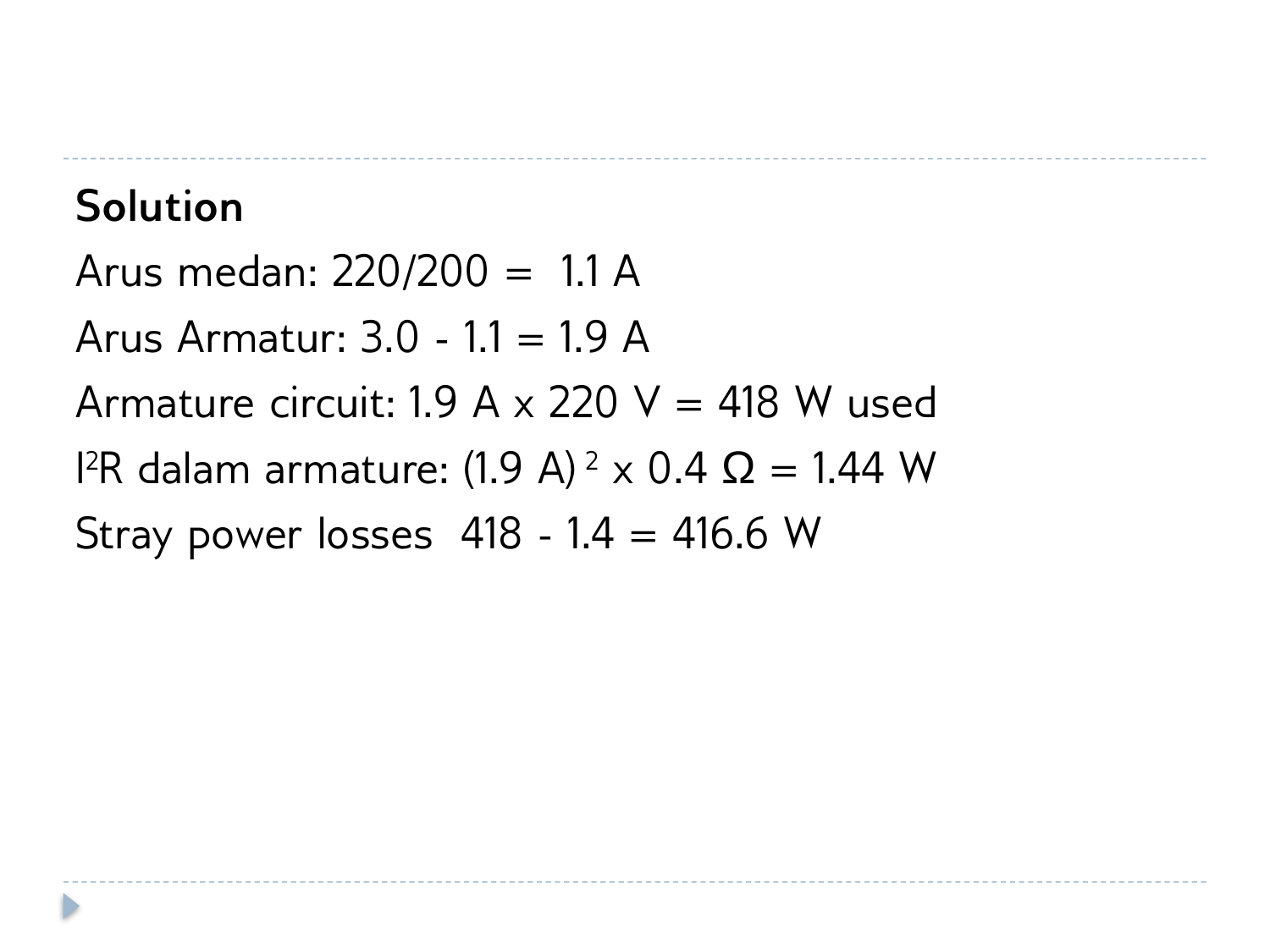

#
Solution
Arus medan: 220/200 =  1.1 A
Arus Armatur: 3.0 - 1.1 = 1.9 A
Armature circuit: 1.9 A x 220 V = 418 W used
I2R dalam armature: (1.9 A) 2 x 0.4 Ω = 1.44 W
Stray power losses  418 - 1.4 = 416.6 W